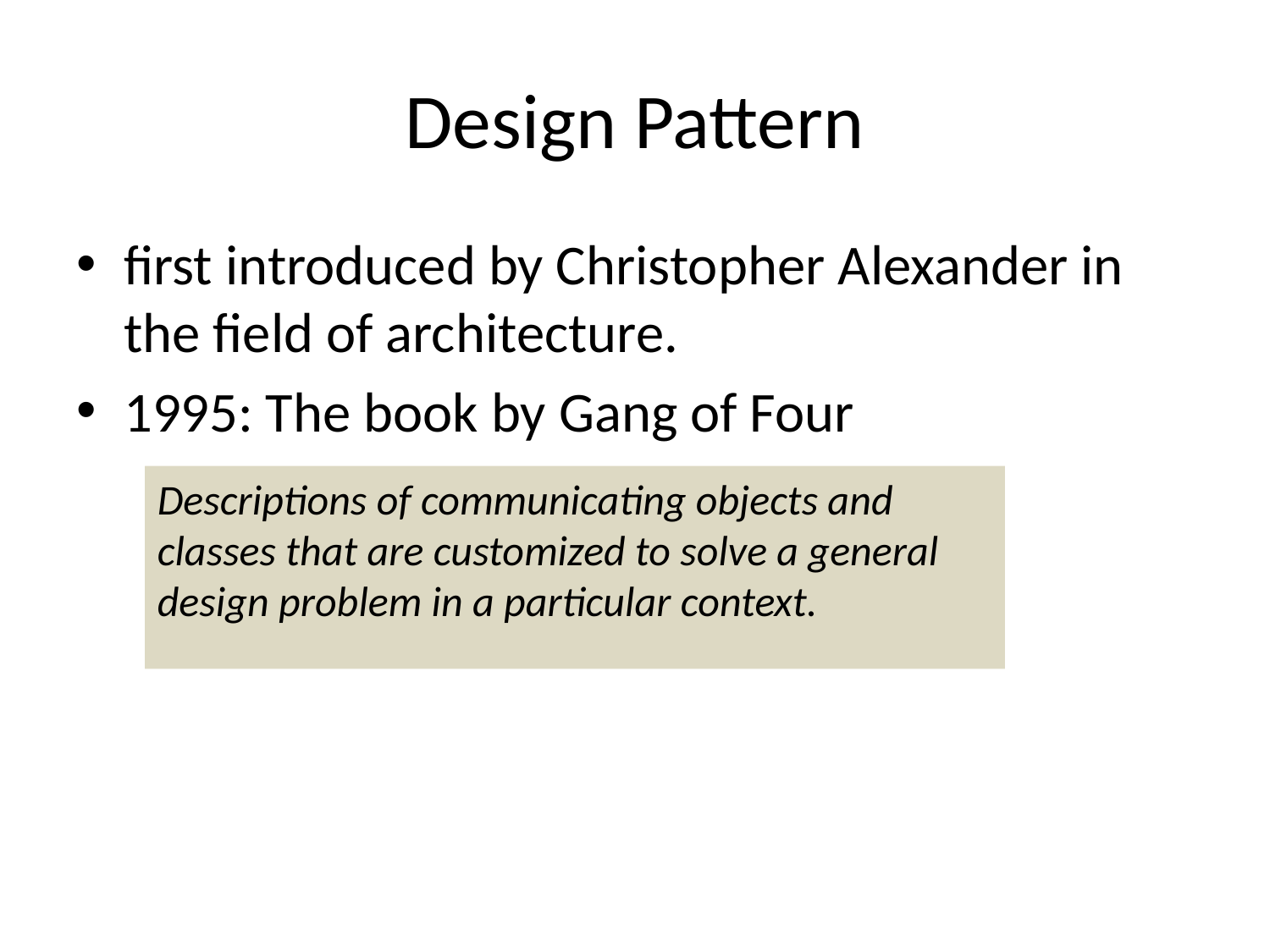

# Design Pattern
first introduced by Christopher Alexander in the field of architecture.
1995: The book by Gang of Four
Descriptions of communicating objects and classes that are customized to solve a general design problem in a particular context.